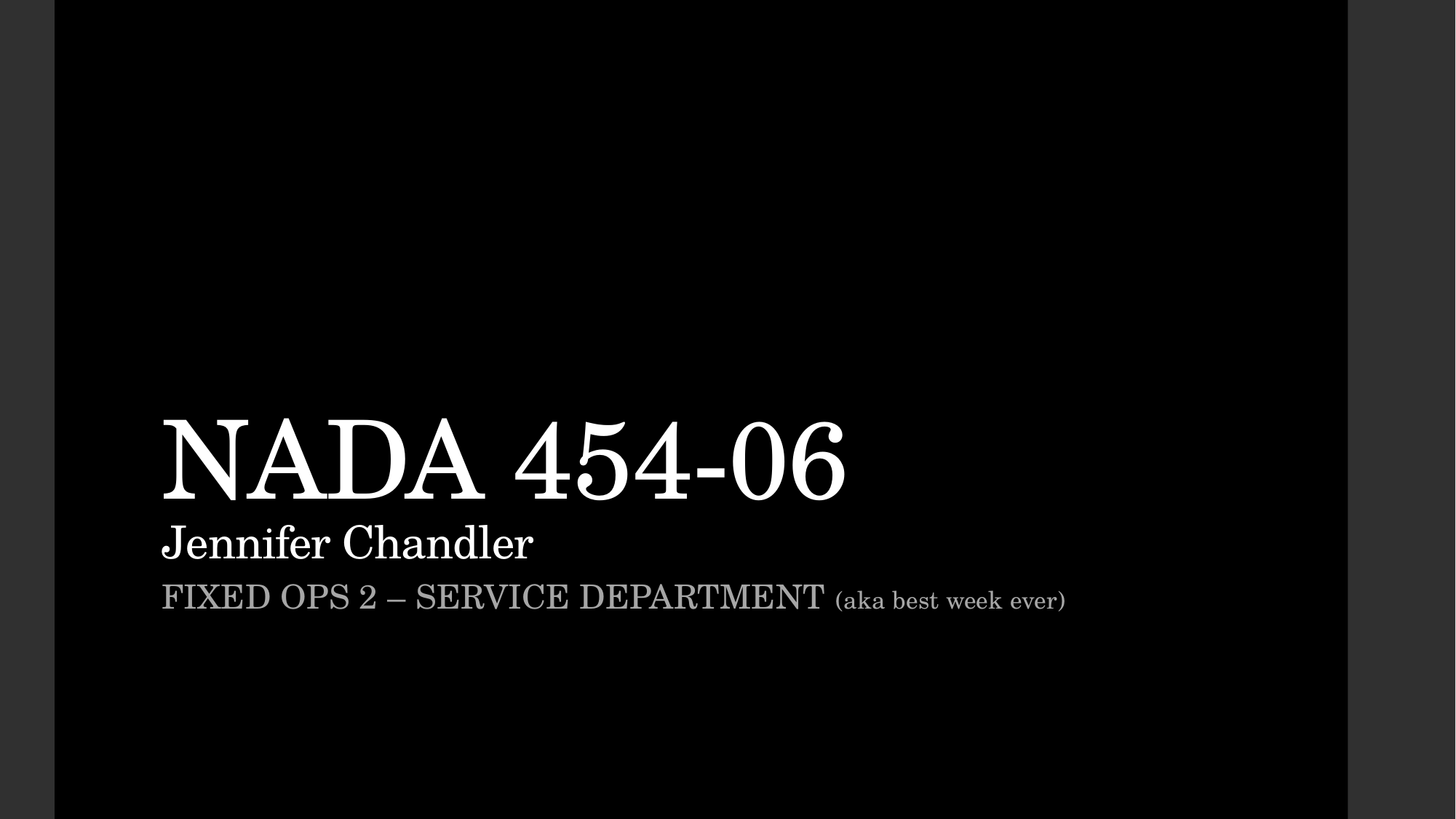

# NADA 454-06 Jennifer Chandler
FIXED OPS 2 – SERVICE DEPARTMENT (aka best week ever)